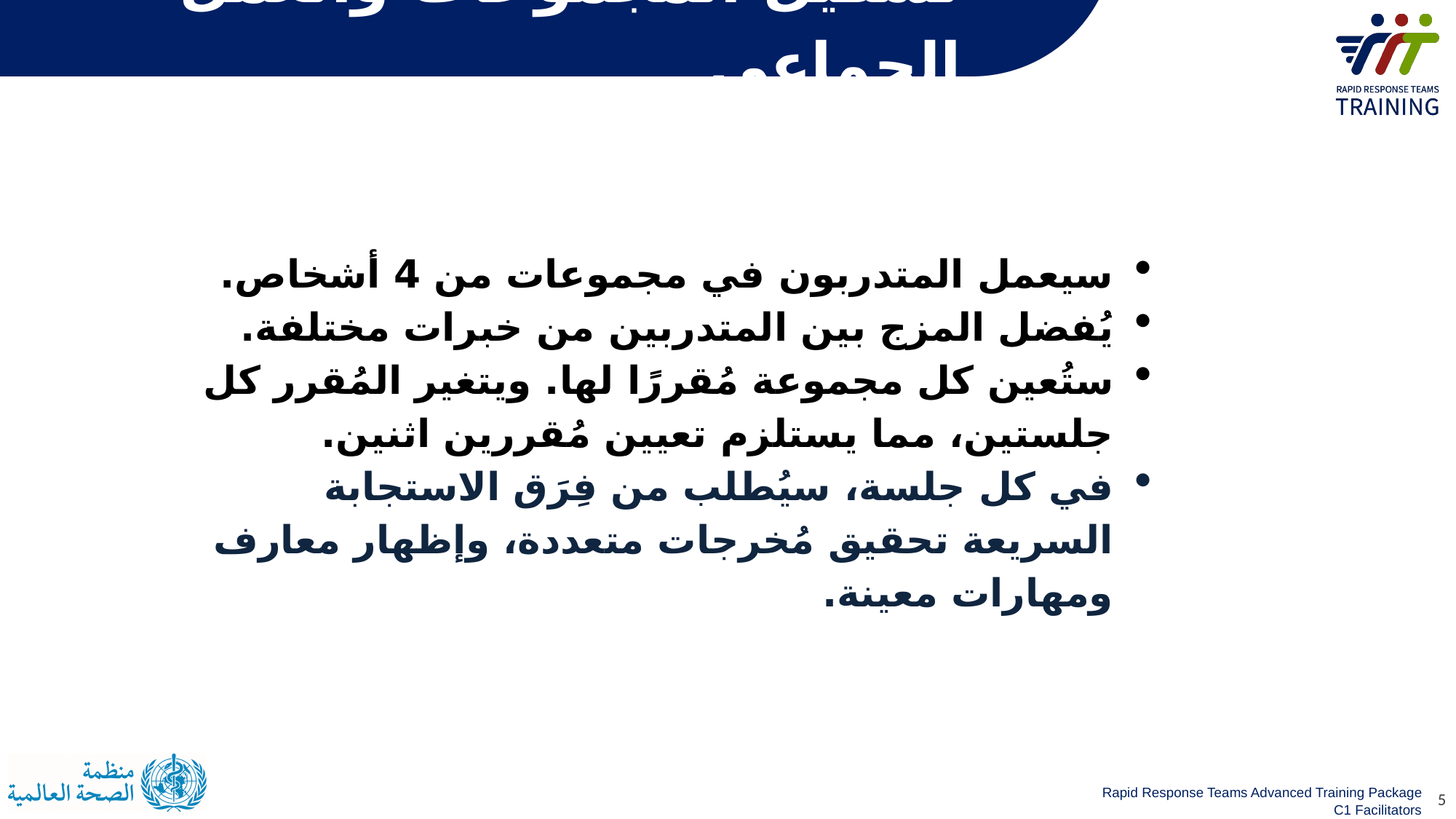

تشكيل المجموعات والعمل الجماعي

سيعمل المتدربون في مجموعات من 4 أشخاص.
يُفضل المزج بين المتدربين من خبرات مختلفة.
ستُعين كل مجموعة مُقررًا لها. ويتغير المُقرر كل جلستين، مما يستلزم تعيين مُقررين اثنين.
في كل جلسة، سيُطلب من فِرَق الاستجابة السريعة تحقيق مُخرجات متعددة، وإظهار معارف ومهارات معينة.